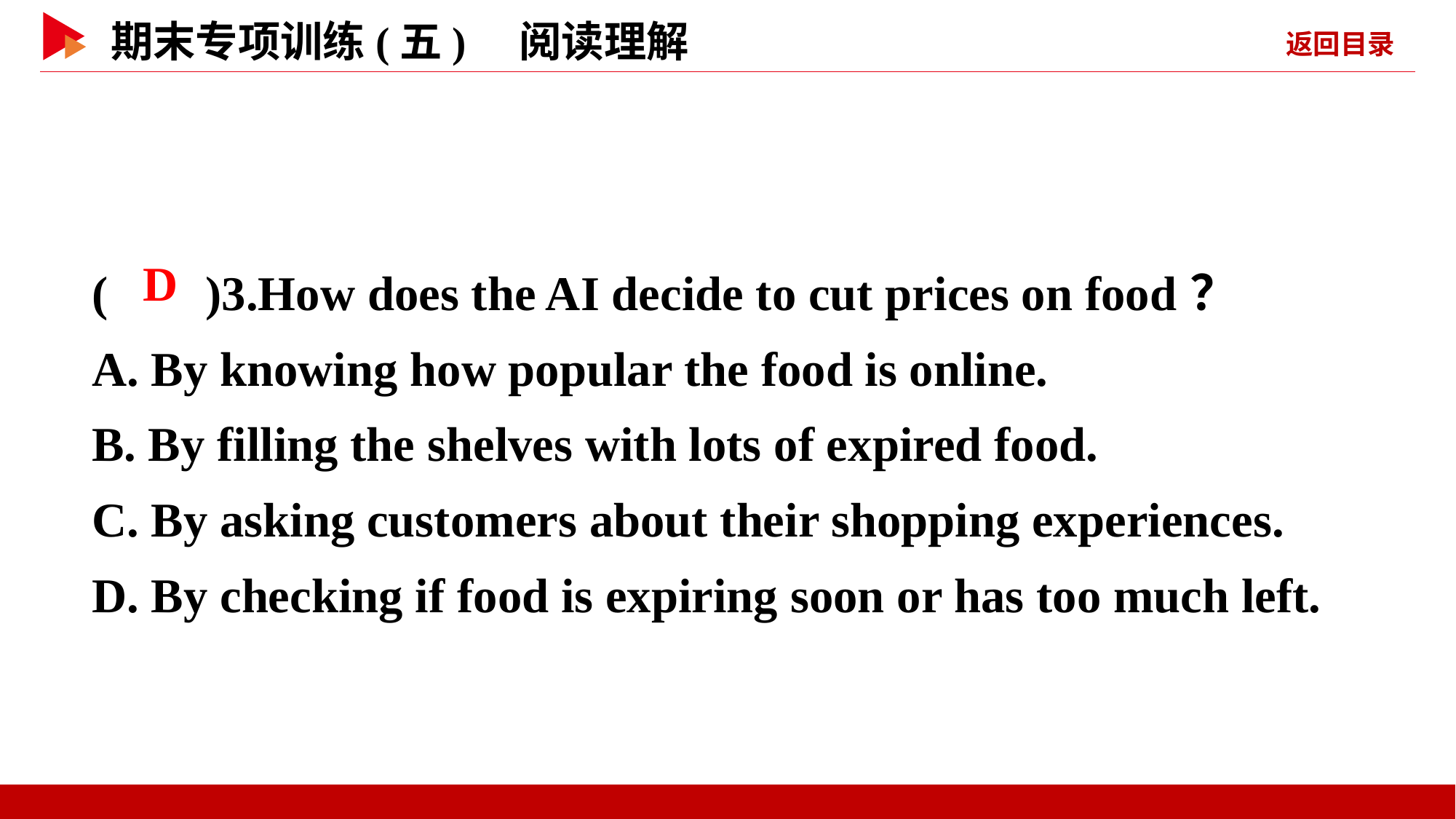

(        )3.How does the AI decide to cut prices on food？
A. By knowing how popular the food is online.
B. By filling the shelves with lots of expired food.
C. By asking customers about their shopping experiences.
D. By checking if food is expiring soon or has too much left.
   D